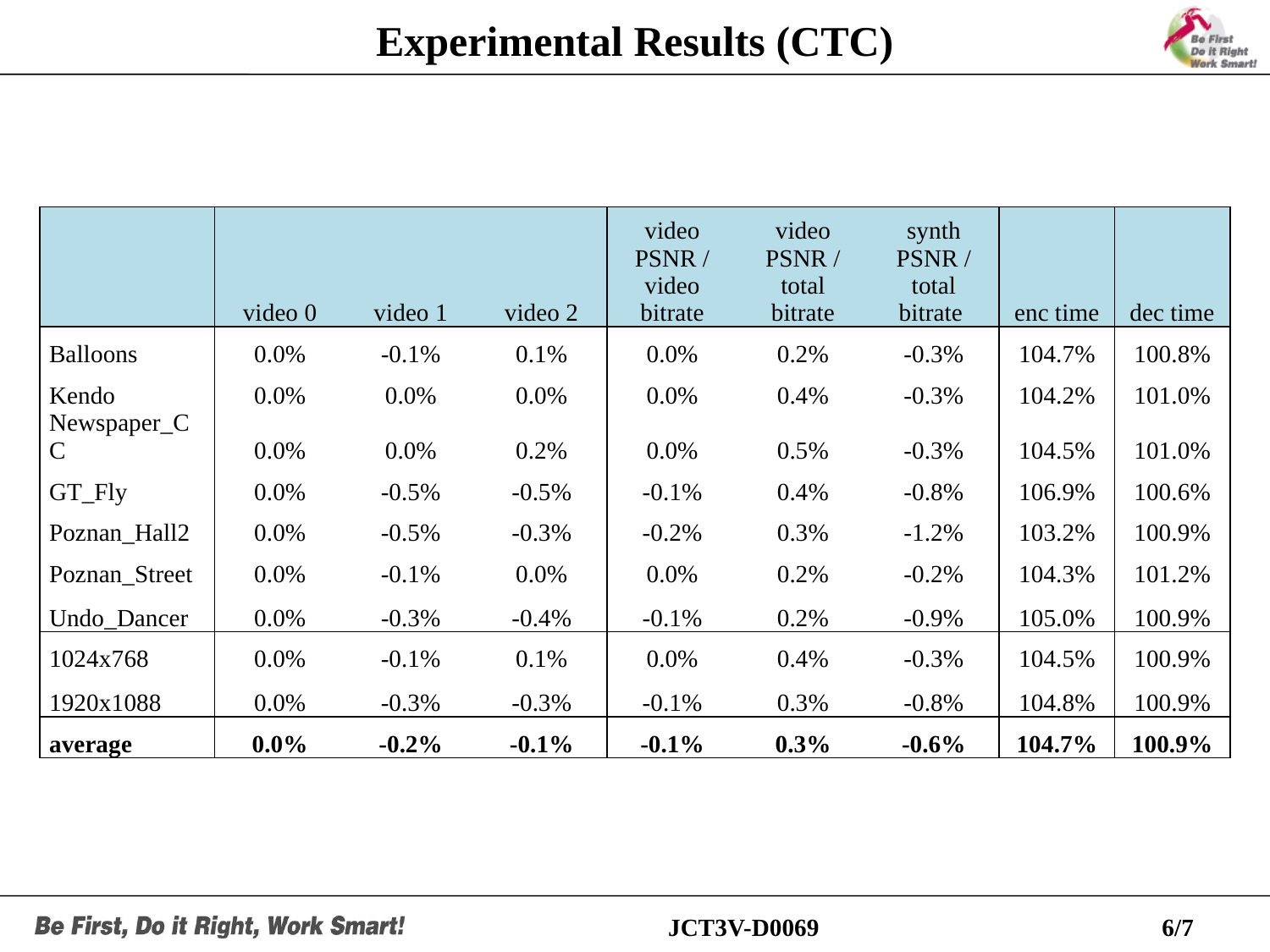

# Experimental Results (CTC)
|  | video 0 | video 1 | video 2 | video PSNR / video bitrate | video PSNR / total bitrate | synth PSNR / total bitrate | enc time | dec time |
| --- | --- | --- | --- | --- | --- | --- | --- | --- |
| Balloons | 0.0% | -0.1% | 0.1% | 0.0% | 0.2% | -0.3% | 104.7% | 100.8% |
| Kendo | 0.0% | 0.0% | 0.0% | 0.0% | 0.4% | -0.3% | 104.2% | 101.0% |
| Newspaper\_CC | 0.0% | 0.0% | 0.2% | 0.0% | 0.5% | -0.3% | 104.5% | 101.0% |
| GT\_Fly | 0.0% | -0.5% | -0.5% | -0.1% | 0.4% | -0.8% | 106.9% | 100.6% |
| Poznan\_Hall2 | 0.0% | -0.5% | -0.3% | -0.2% | 0.3% | -1.2% | 103.2% | 100.9% |
| Poznan\_Street | 0.0% | -0.1% | 0.0% | 0.0% | 0.2% | -0.2% | 104.3% | 101.2% |
| Undo\_Dancer | 0.0% | -0.3% | -0.4% | -0.1% | 0.2% | -0.9% | 105.0% | 100.9% |
| 1024x768 | 0.0% | -0.1% | 0.1% | 0.0% | 0.4% | -0.3% | 104.5% | 100.9% |
| 1920x1088 | 0.0% | -0.3% | -0.3% | -0.1% | 0.3% | -0.8% | 104.8% | 100.9% |
| average | 0.0% | -0.2% | -0.1% | -0.1% | 0.3% | -0.6% | 104.7% | 100.9% |
JCT3V-D0069
6/7